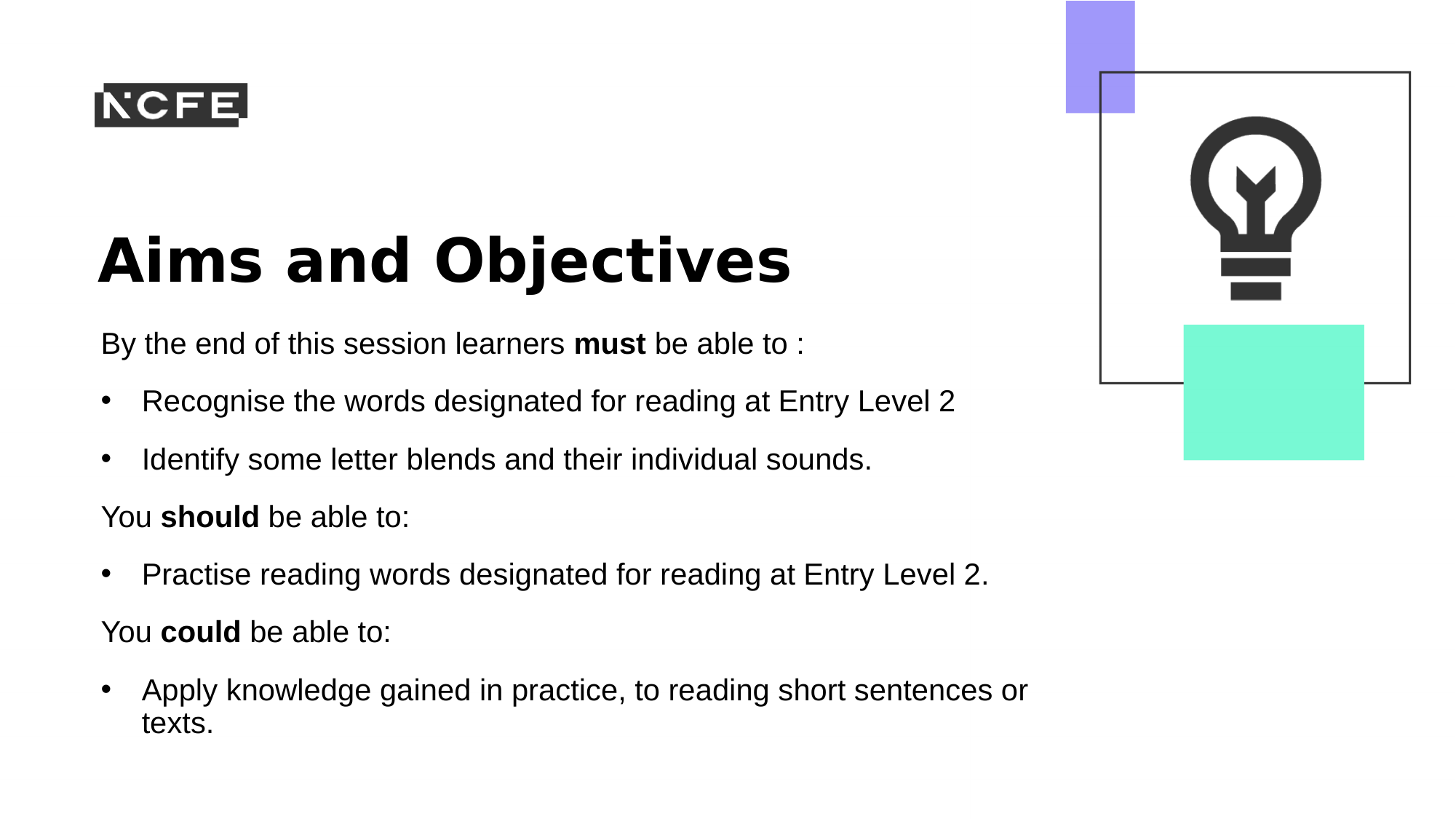

By the end of this session learners must be able to :
Recognise the words designated for reading at Entry Level 2
Identify some letter blends and their individual sounds.
You should be able to:
Practise reading words designated for reading at Entry Level 2.
You could be able to:
Apply knowledge gained in practice, to reading short sentences or texts.